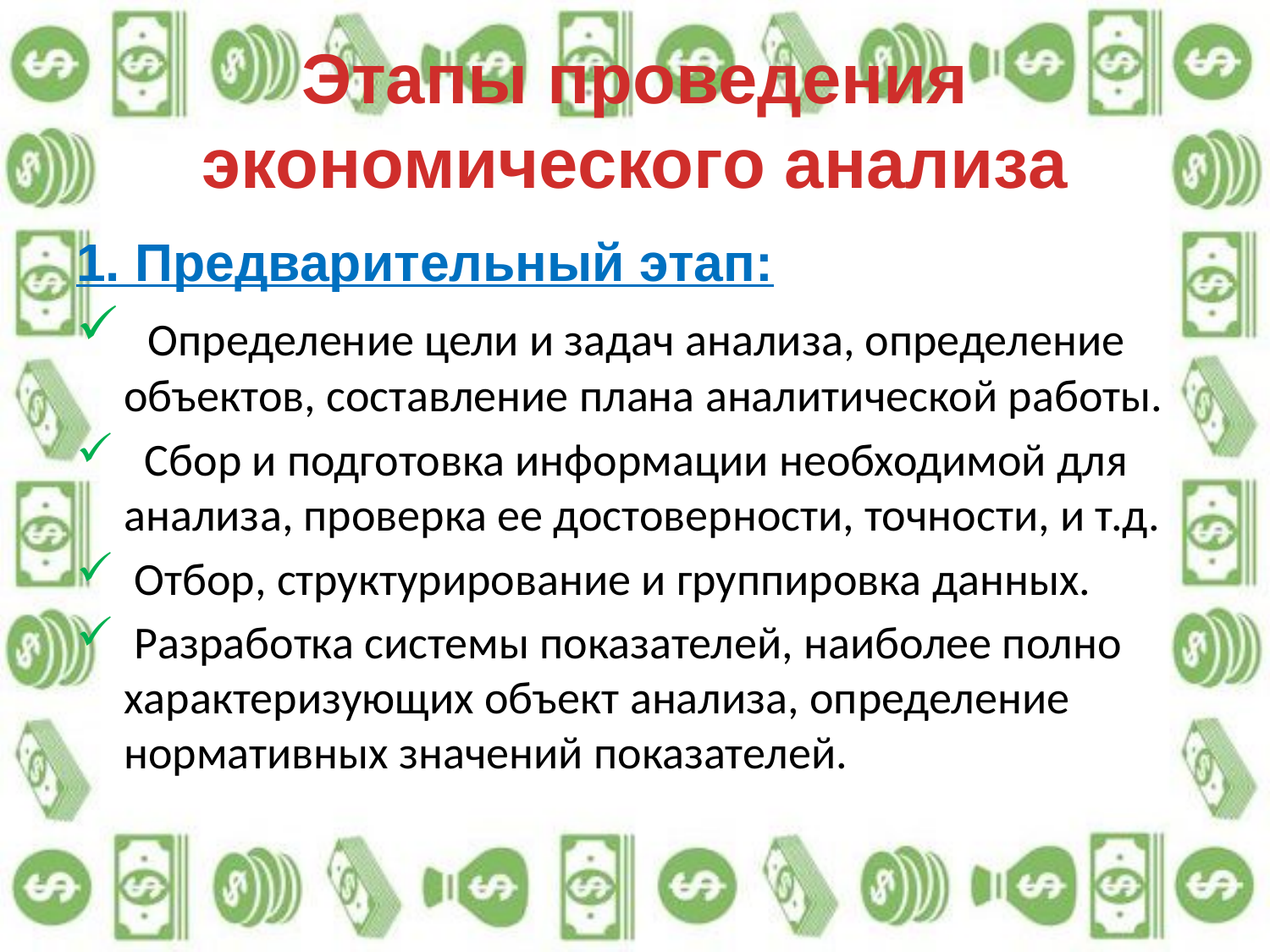

# Этапы проведения экономического анализа
1. Предварительный этап:
  Определение цели и задач анализа, определение объектов, составление плана аналитической работы.
  Сбор и подготовка информации необходимой для анализа, проверка ее достоверности, точности, и т.д.
 Отбор, структурирование и группировка данных.
 Разработка системы показателей, наиболее полно характеризующих объект анализа, определение нормативных значений показателей.